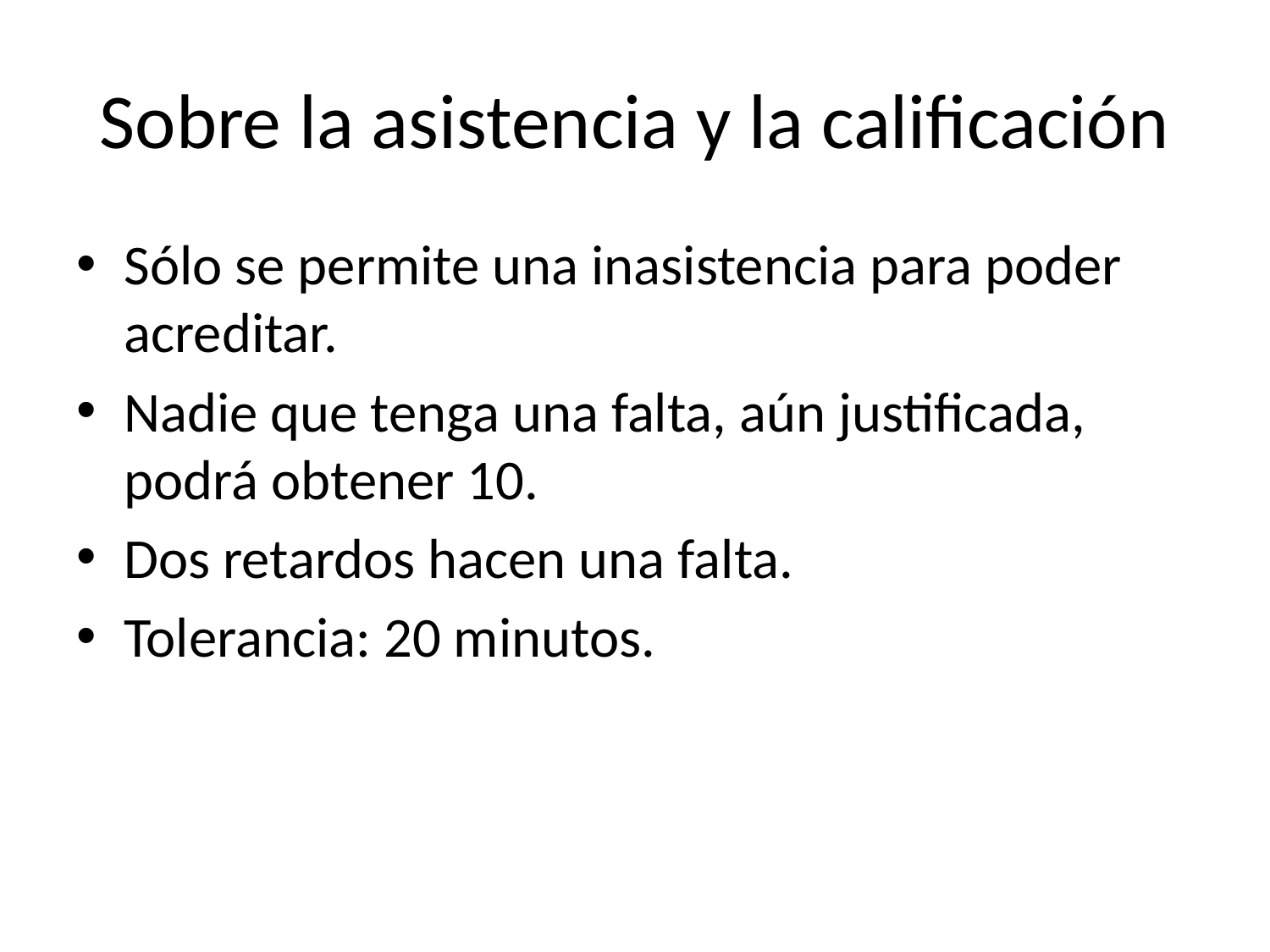

# Sobre la asistencia y la calificación
Sólo se permite una inasistencia para poder acreditar.
Nadie que tenga una falta, aún justificada, podrá obtener 10.
Dos retardos hacen una falta.
Tolerancia: 20 minutos.